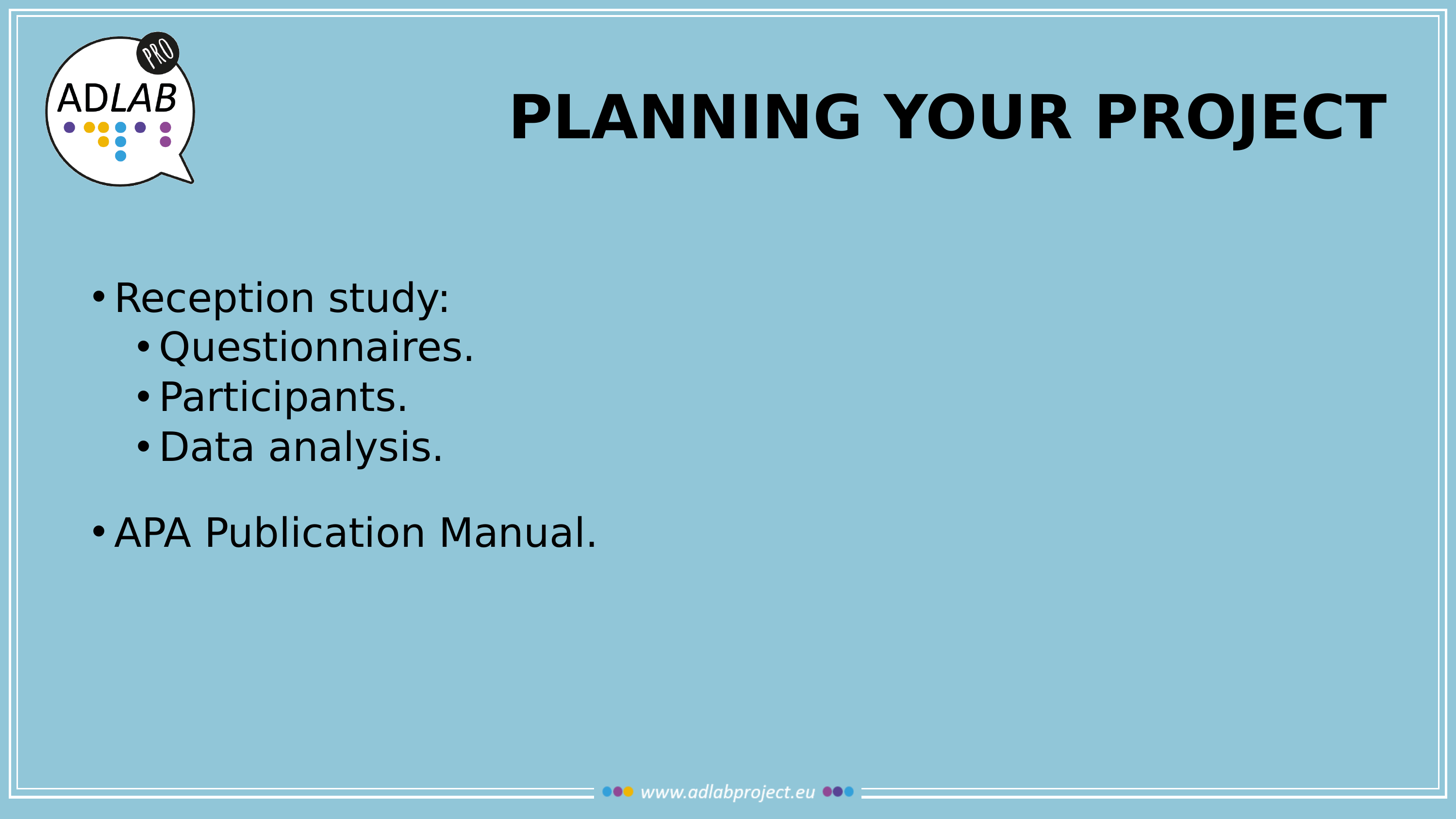

# Planning your project
Reception study:
Questionnaires.
Participants.
Data analysis.
APA Publication Manual.